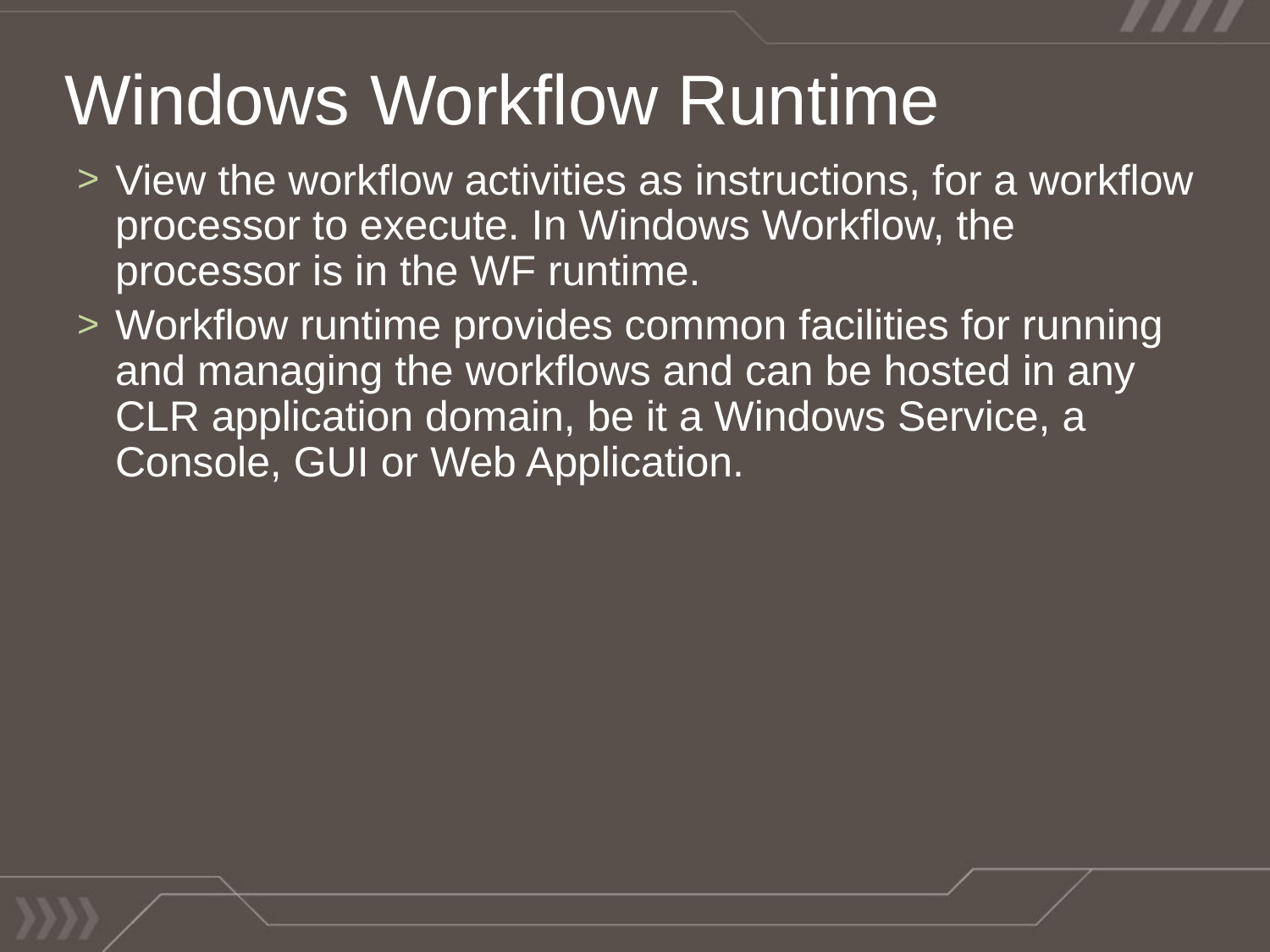

Windows Workflow Runtime
View the workflow activities as instructions, for a workflow processor to execute. In Windows Workflow, the processor is in the WF runtime.
Workflow runtime provides common facilities for running and managing the workflows and can be hosted in any CLR application domain, be it a Windows Service, a Console, GUI or Web Application.